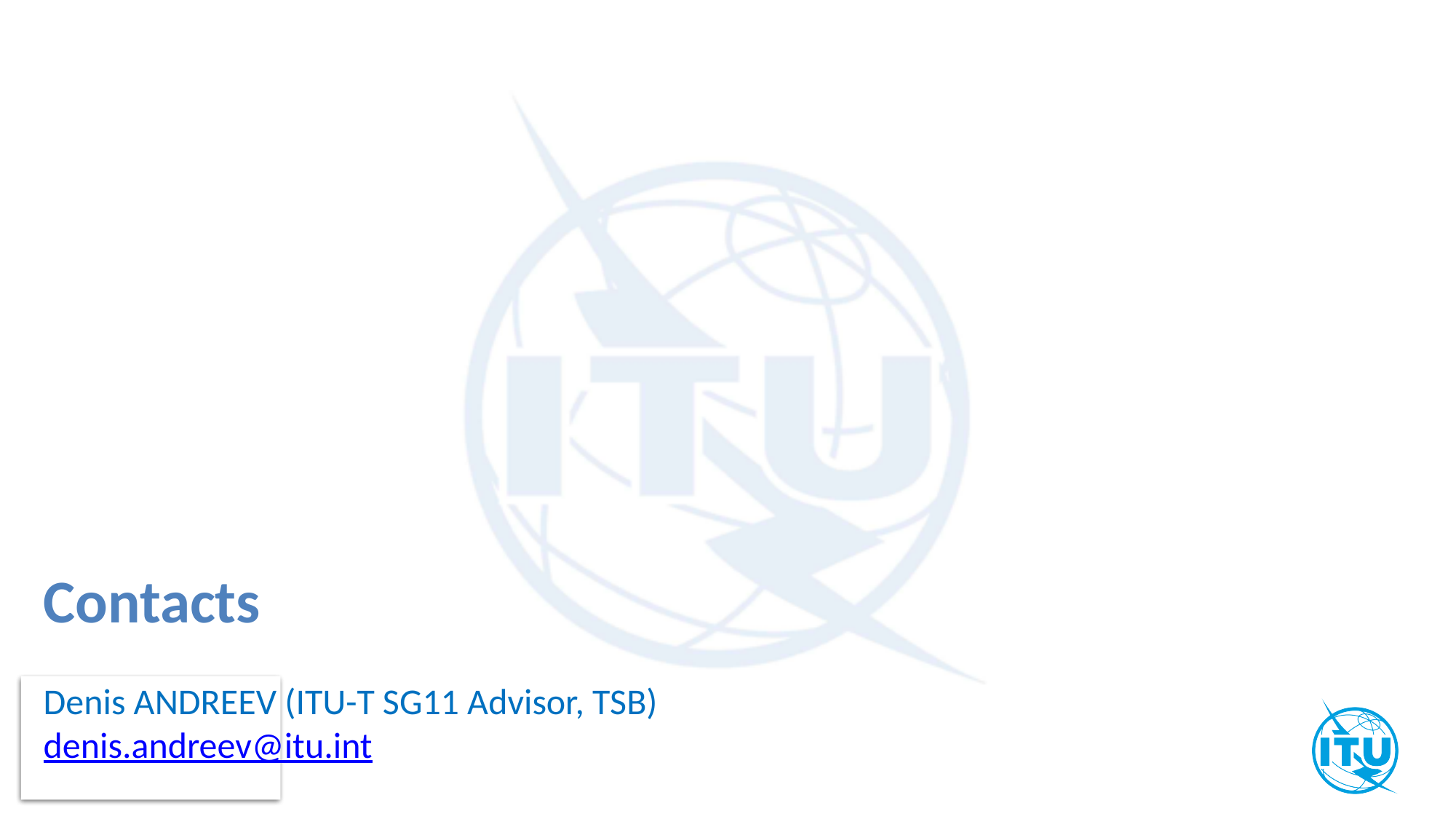

Contacts

Denis ANDREEV (ITU-T SG11 Advisor, TSB)
denis.andreev@itu.int